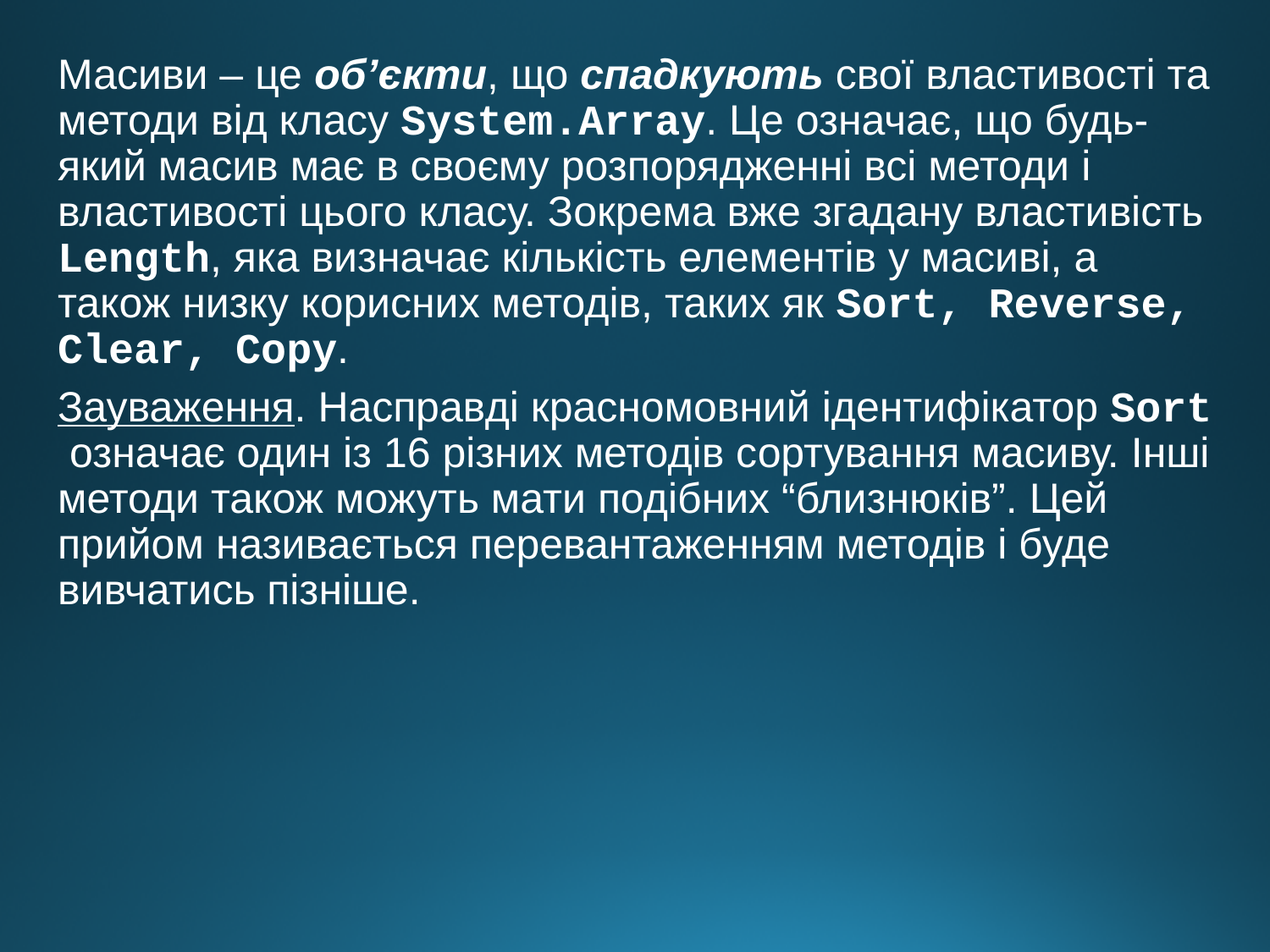

Масиви – це об’єкти, що спадкують свої властивості та методи від класу System.Array. Це означає, що будь-який масив має в своєму розпорядженні всі методи і властивості цього класу. Зокрема вже згадану властивість Length, яка визначає кількість елементів у масиві, а також низку корисних методів, таких як Sort, Reverse, Clear, Copy.
Зауваження. Насправді красномовний ідентифікатор Sort  означає один із 16 різних методів сортування масиву. Інші методи також можуть мати подібних “близнюків”. Цей прийом називається перевантаженням методів і буде вивчатись пізніше.